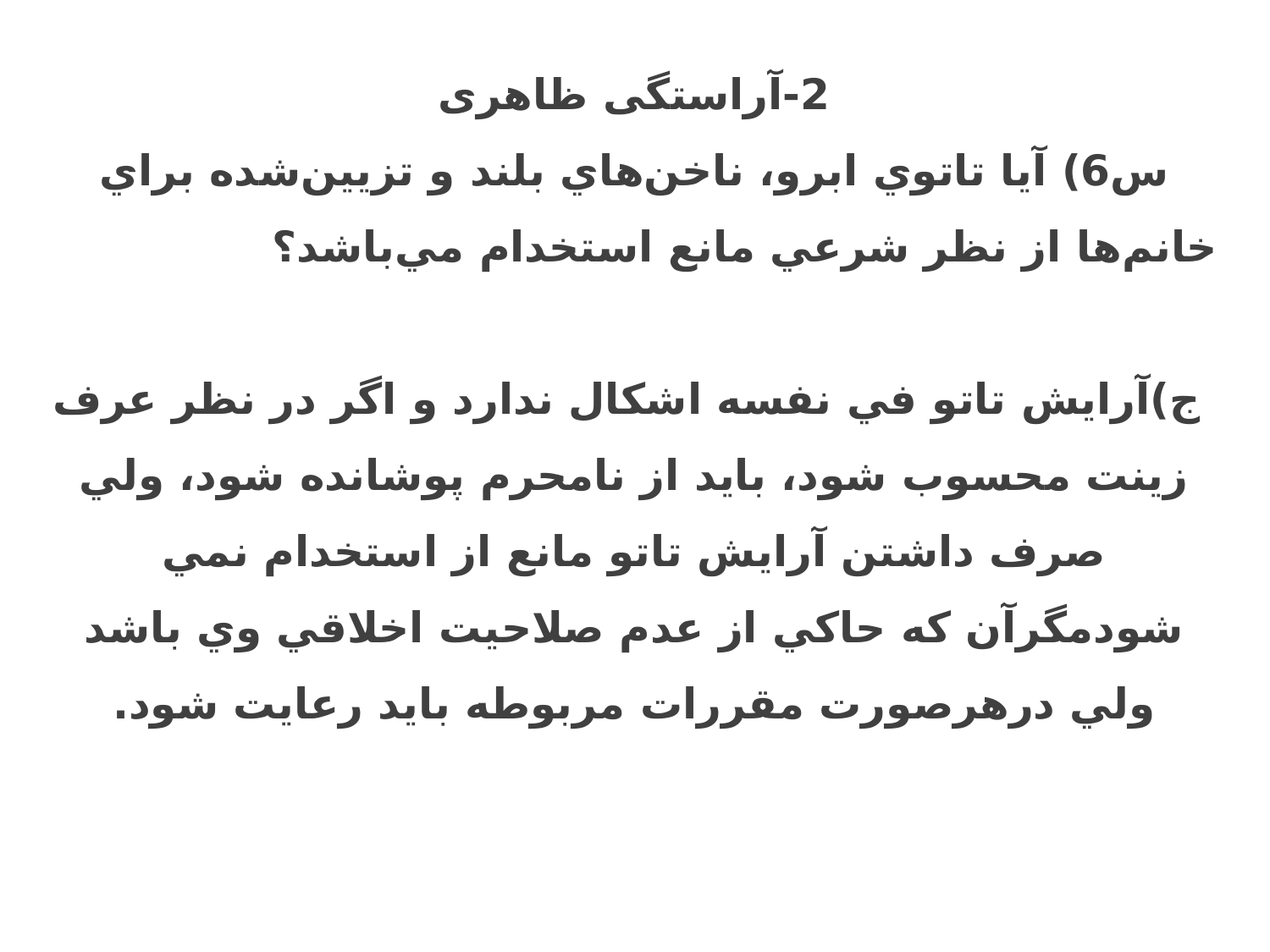

2-آراستگی ظاهری
س6) آيا تاتوي ابرو، ناخن‌هاي بلند و تزيين‌شده براي خانم‌ها از نظر شرعي مانع استخدام مي‌باشد؟
 ج)آرايش تاتو في نفسه اشكال ندارد و اگر در نظر عرف زينت محسوب شود، بايد از نامحرم پوشانده شود، ولي صرف داشتن آرايش تاتو مانع از استخدام نمي شودمگرآن که حاكي از عدم صلاحيت اخلاقي وي باشد ولي درهرصورت مقررات مربوطه بايد رعايت شود.